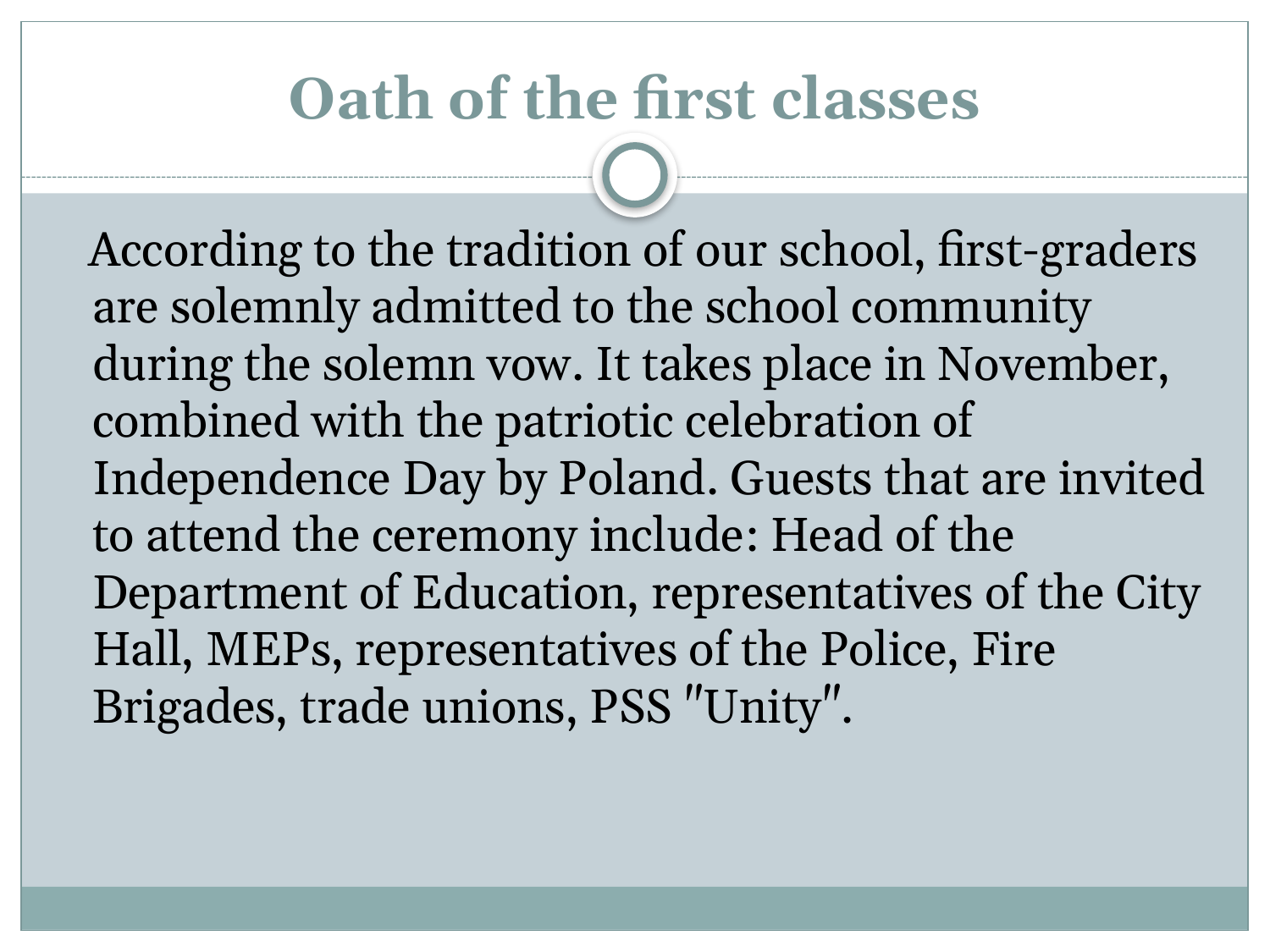

# Oath of the first classes
   According to the tradition of our school, first-graders are solemnly admitted to the school community during the solemn vow. It takes place in November, combined with the patriotic celebration of Independence Day by Poland. Guests that are invited to attend the ceremony include: Head of the Department of Education, representatives of the City Hall, MEPs, representatives of the Police, Fire Brigades, trade unions, PSS "Unity".